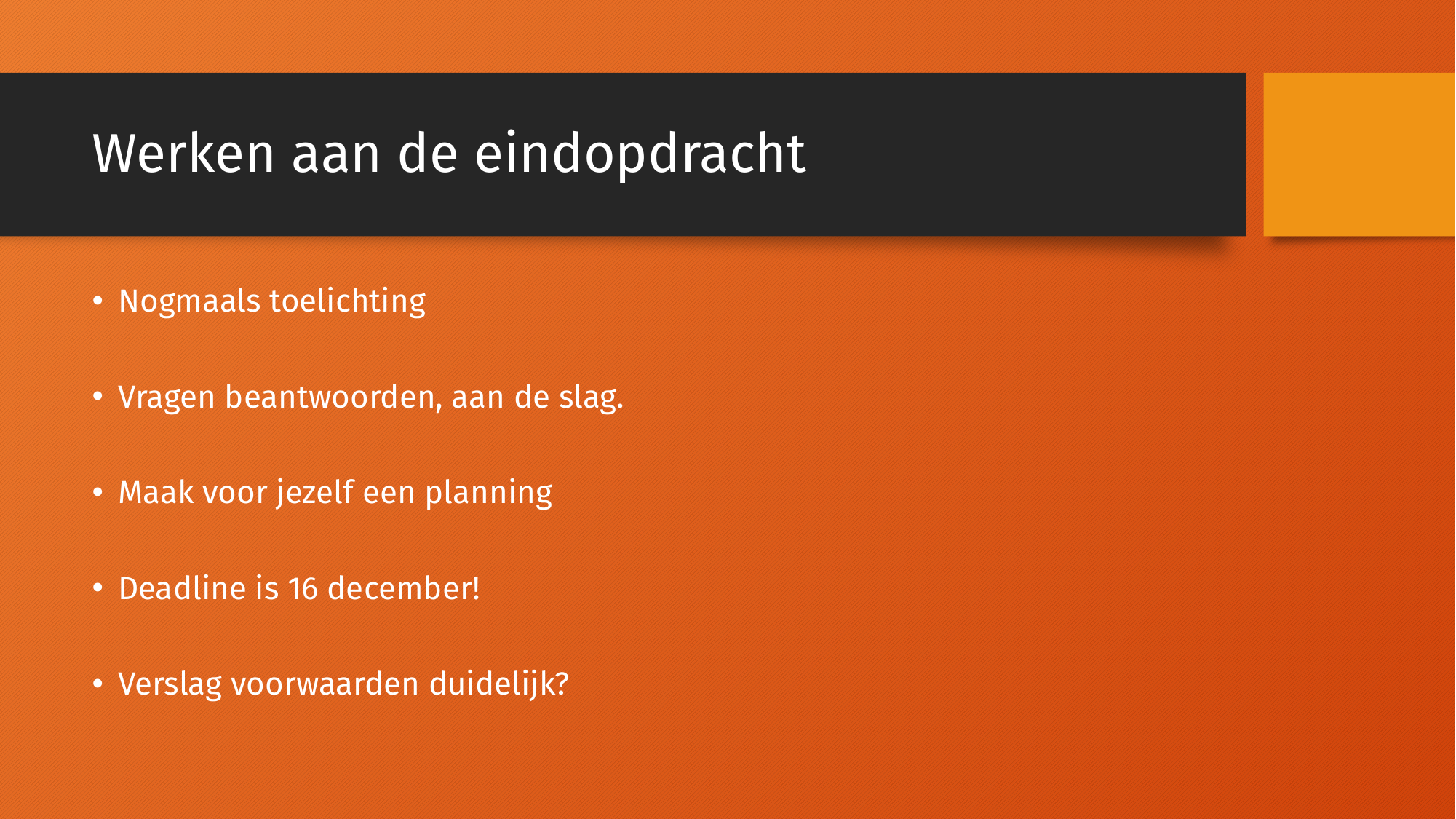

# Werken aan de eindopdracht
Nogmaals toelichting

Vragen beantwoorden, aan de slag.

Maak voor jezelf een planning

Deadline is 16 december!

Verslag voorwaarden duidelijk?